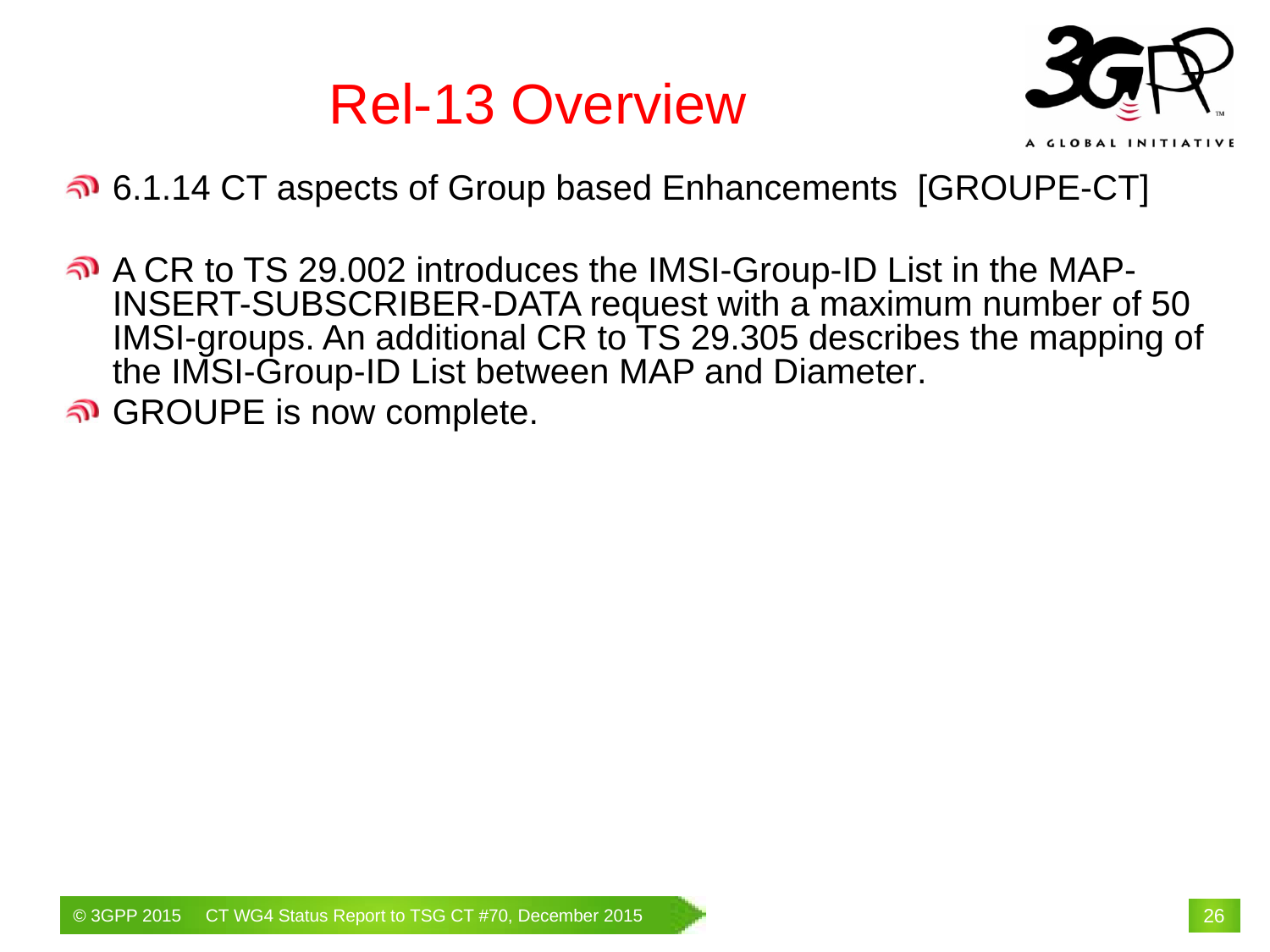

# Rel-13 Overview
6.1.14 CT aspects of Group based Enhancements  [GROUPE-CT]

A CR to TS 29.002 introduces the IMSI-Group-ID List in the MAP-INSERT-SUBSCRIBER-DATA request with a maximum number of 50 IMSI-groups. An additional CR to TS 29.305 describes the mapping of the IMSI-Group-ID List between MAP and Diameter.
GROUPE is now complete.